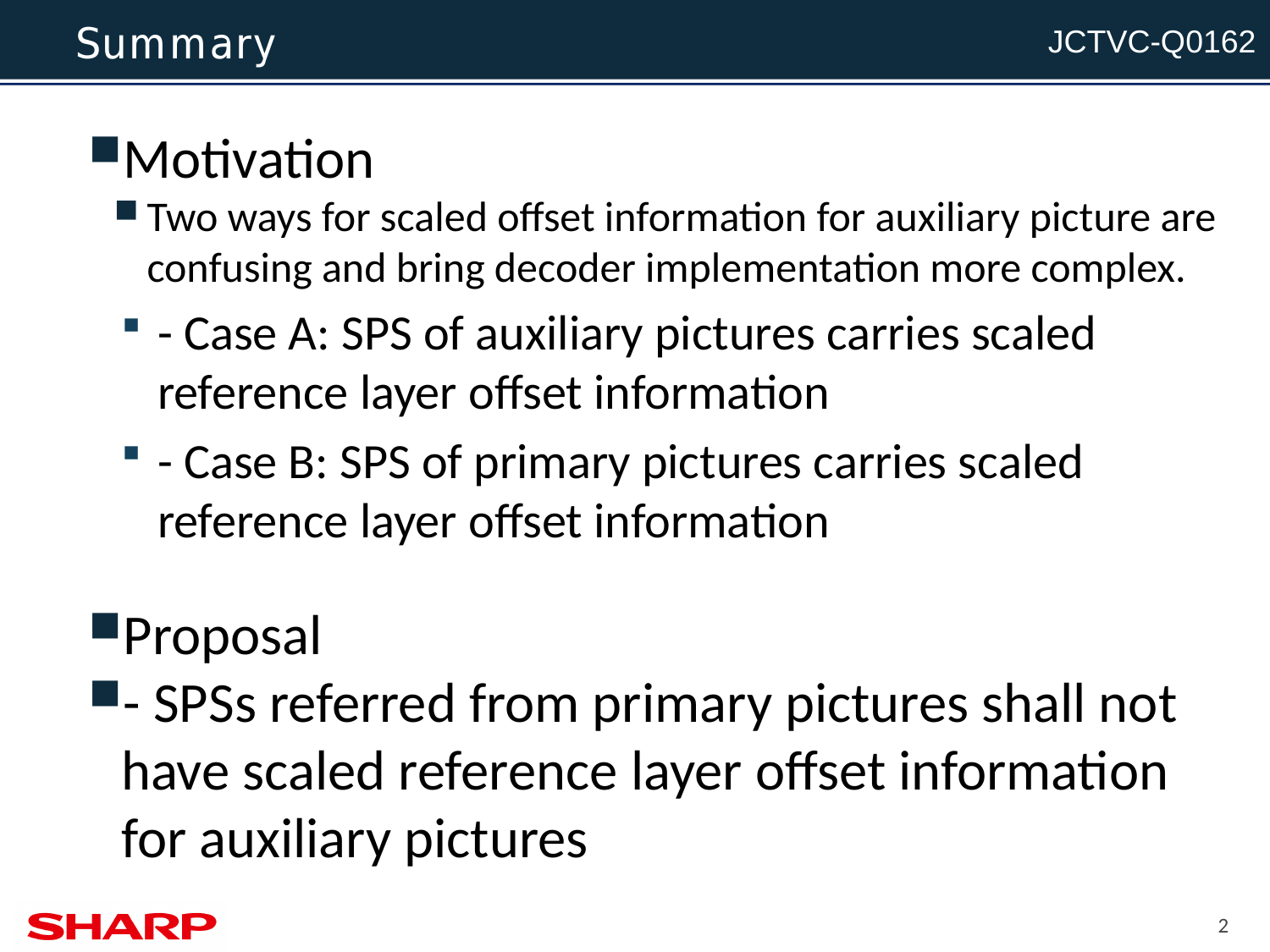

# Summary
Motivation
Two ways for scaled offset information for auxiliary picture are confusing and bring decoder implementation more complex.
- Case A: SPS of auxiliary pictures carries scaled reference layer offset information
- Case B: SPS of primary pictures carries scaled reference layer offset information

Proposal
- SPSs referred from primary pictures shall not have scaled reference layer offset information for auxiliary pictures

2